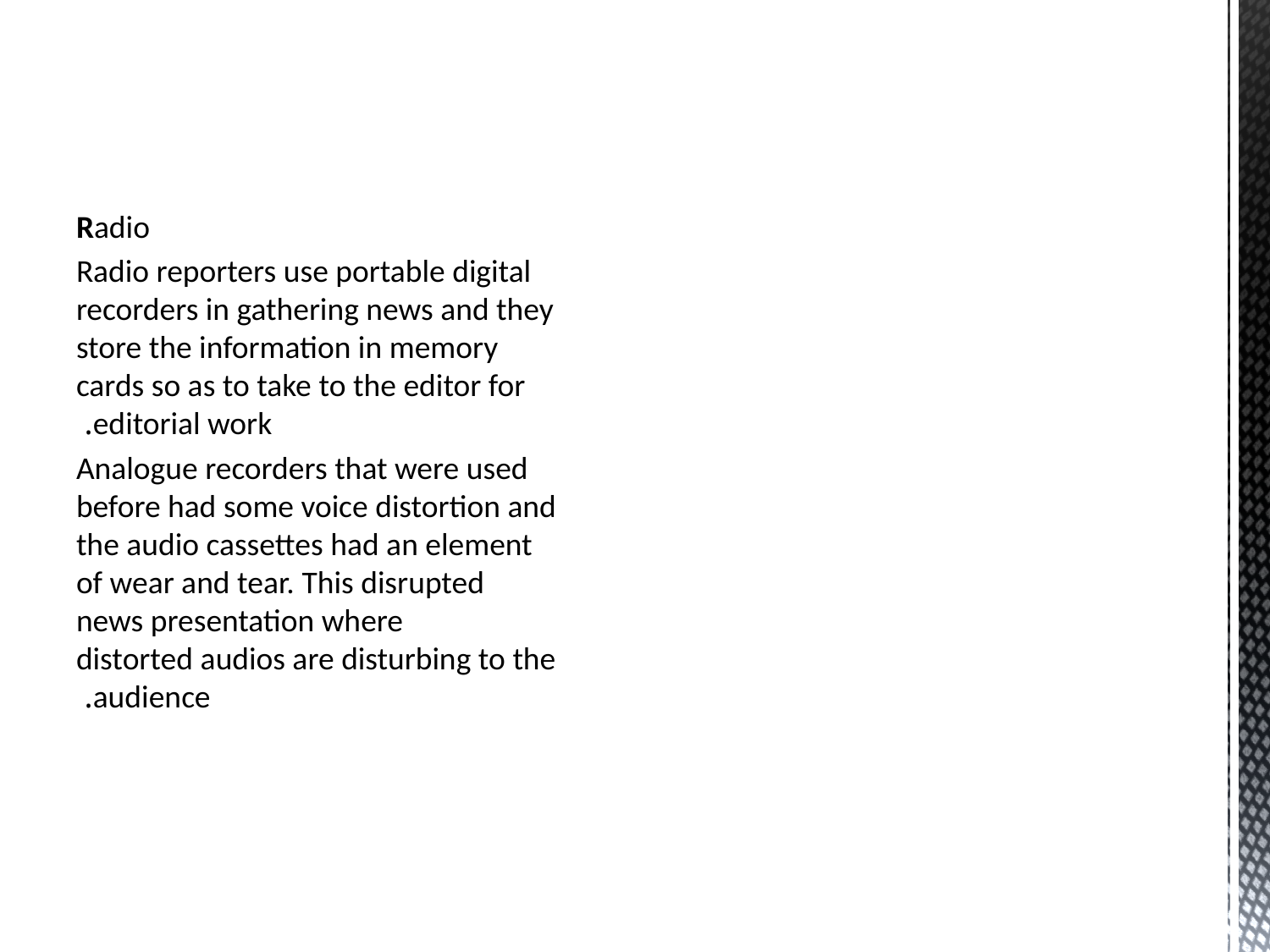

Radio
Radio reporters use portable digital recorders in gathering news and they store the information in memory cards so as to take to the editor for editorial work.
Analogue recorders that were used before had some voice distortion and the audio cassettes had an element of wear and tear. This disrupted news presentation where distorted audios are disturbing to the audience.
#